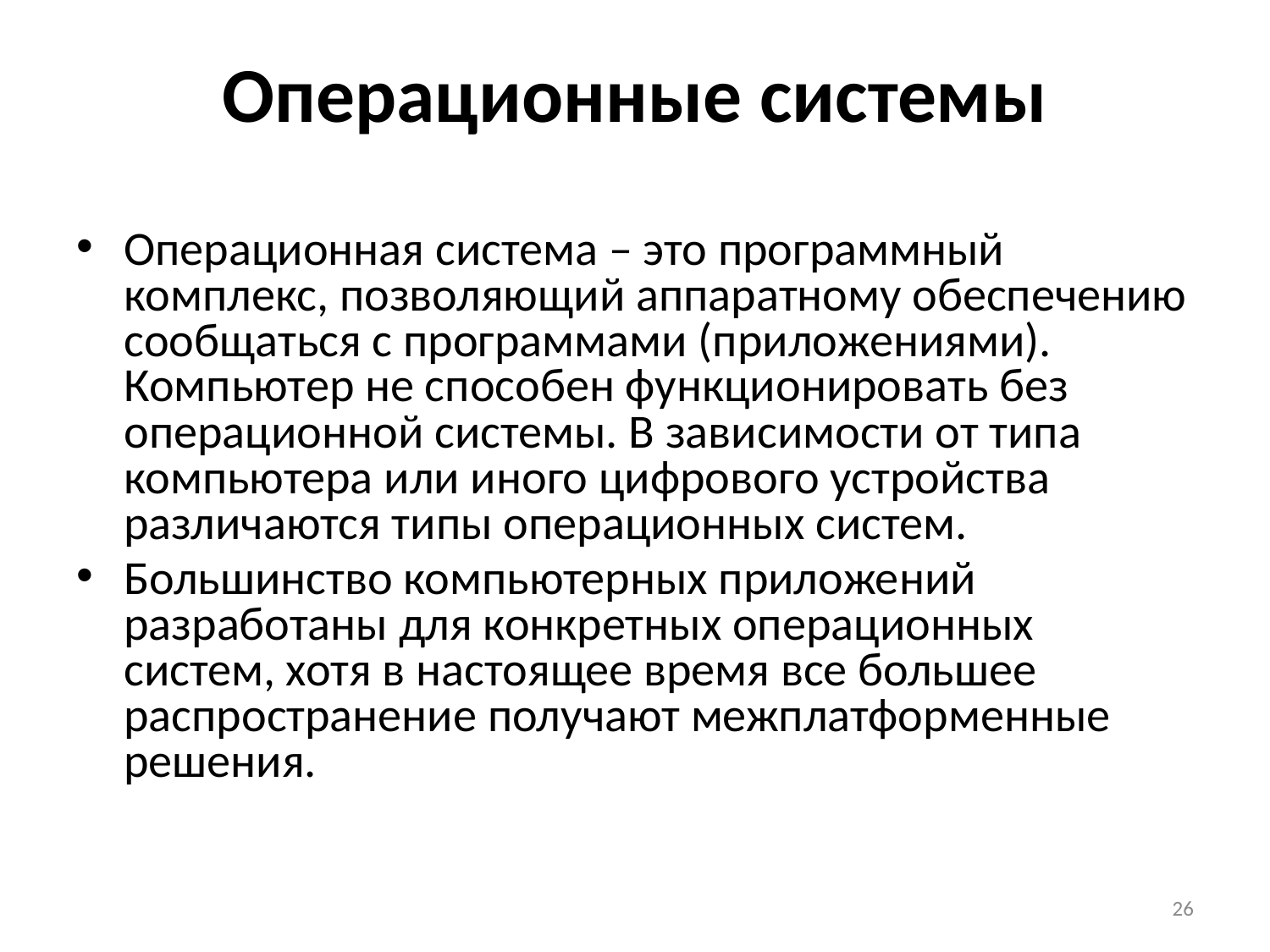

# Операционные системы
Операционная система – это программный комплекс, позволяющий аппаратному обеспечению сообщаться с программами (приложениями). Компьютер не способен функционировать без операционной системы. В зависимости от типа компьютера или иного цифрового устройства различаются типы операционных систем.
Большинство компьютерных приложений разработаны для конкретных операционных систем, хотя в настоящее время все большее распространение получают межплатформенные решения.
26